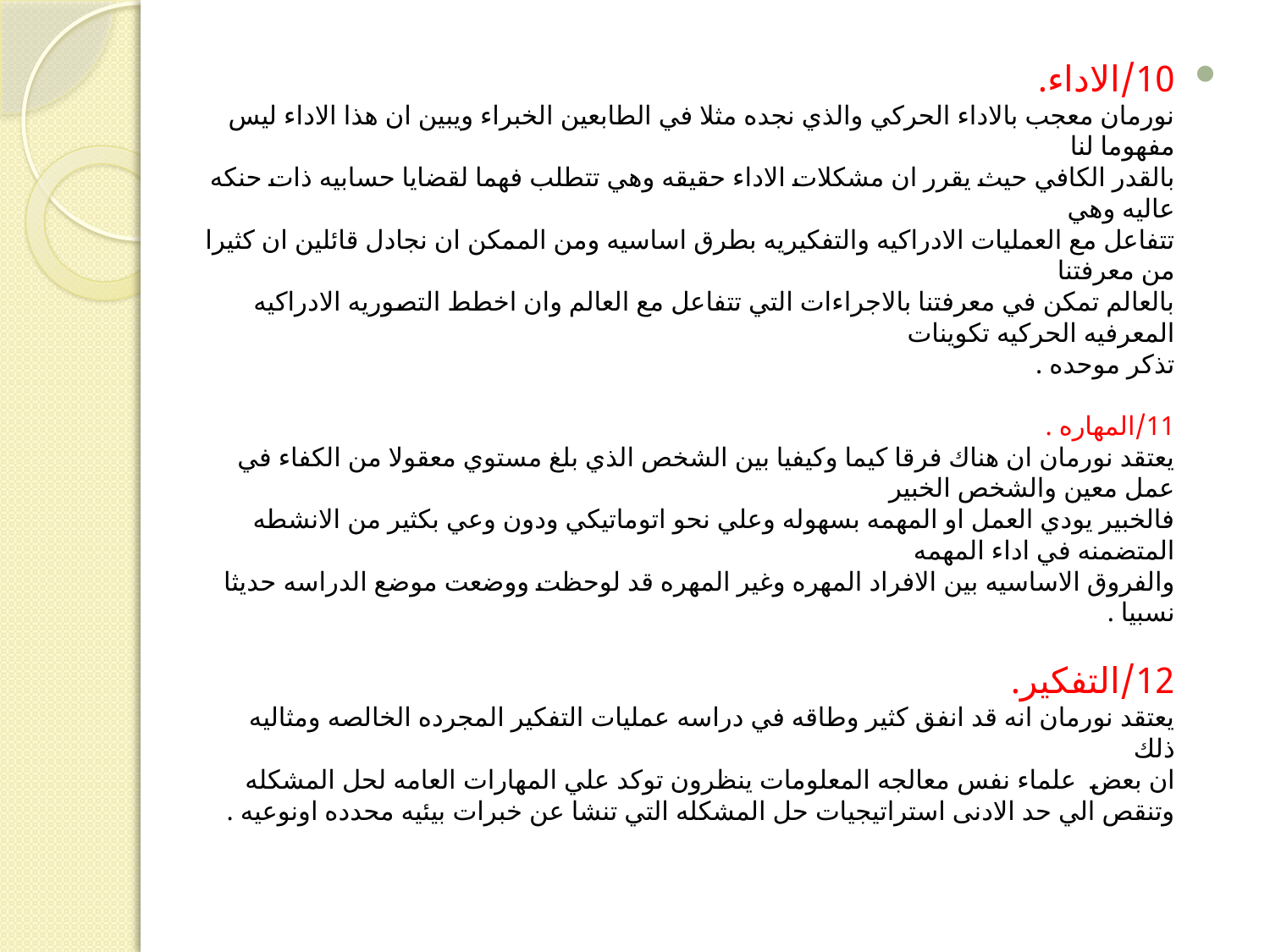

#
10/الاداء.
نورمان معجب بالاداء الحركي والذي نجده مثلا في الطابعين الخبراء ويبين ان هذا الاداء ليس مفهوما لنا 
بالقدر الكافي حيث يقرر ان مشكلات الاداء حقيقه وهي تتطلب فهما لقضايا حسابيه ذات حنكه عاليه وهي 
تتفاعل مع العمليات الادراكيه والتفكيريه بطرق اساسيه ومن الممكن ان نجادل قائلين ان كثيرا من معرفتنا 
بالعالم تمكن في معرفتنا بالاجراءات التي تتفاعل مع العالم وان اخطط التصوريه الادراكيه المعرفيه الحركيه تكوينات 
تذكر موحده .
 
11/المهاره .
يعتقد نورمان ان هناك فرقا كيما وكيفيا بين الشخص الذي بلغ مستوي معقولا من الكفاء في عمل معين والشخص الخبير 
فالخبير يودي العمل او المهمه بسهوله وعلي نحو اتوماتيكي ودون وعي بكثير من الانشطه المتضمنه في اداء المهمه 
والفروق الاساسيه بين الافراد المهره وغير المهره قد لوحظت ووضعت موضع الدراسه حديثا نسبيا .
 
12/التفكير.
يعتقد نورمان انه قد انفق كثير وطاقه في دراسه عمليات التفكير المجرده الخالصه ومثاليه ذلك 
ان بعض  علماء نفس معالجه المعلومات ينظرون توكد علي المهارات العامه لحل المشكله 
وتنقص الي حد الادنى استراتيجيات حل المشكله التي تنشا عن خبرات بيئيه محدده اونوعيه .